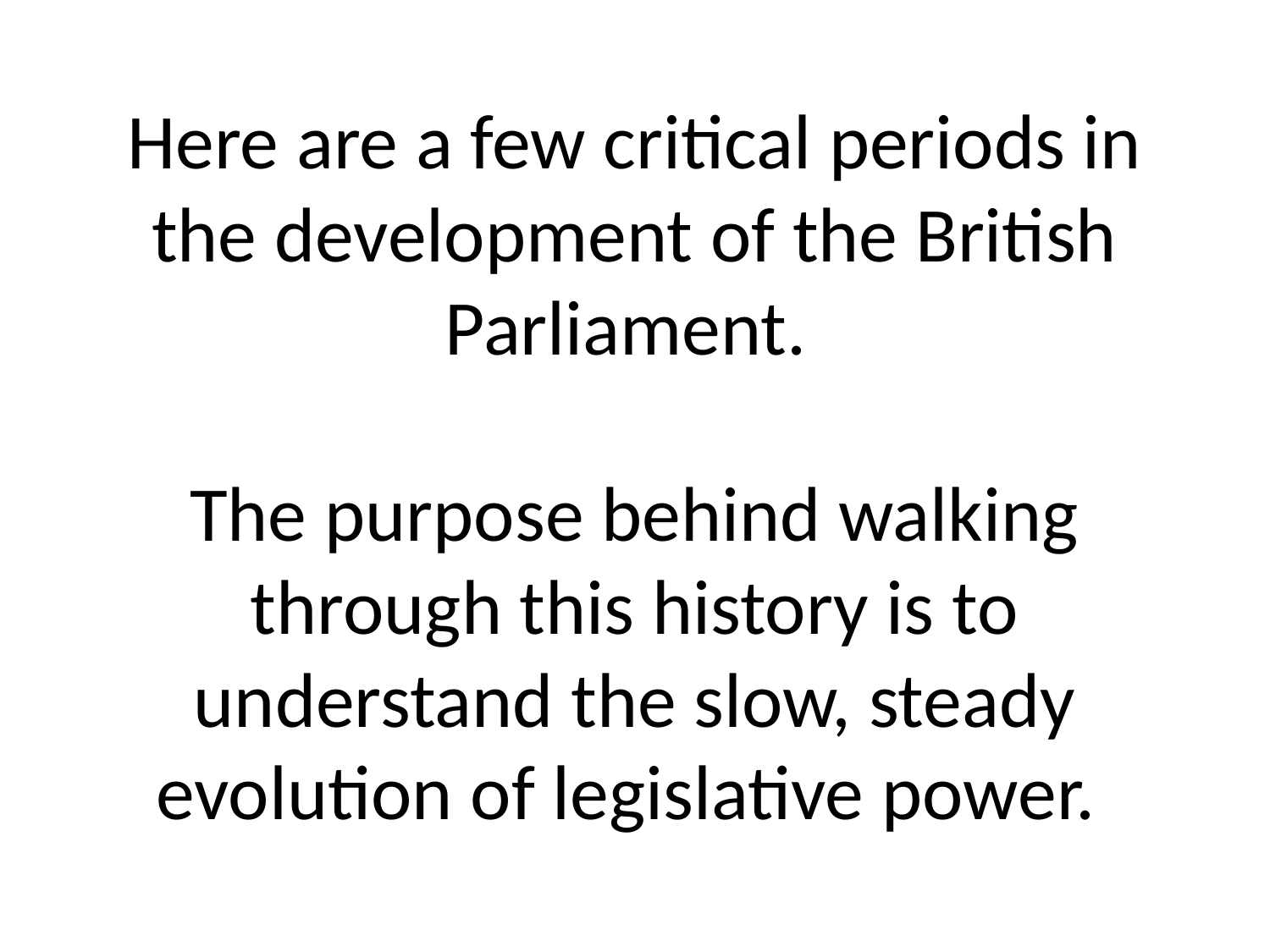

# Here are a few critical periods in the development of the British Parliament. The purpose behind walking through this history is to understand the slow, steady evolution of legislative power.